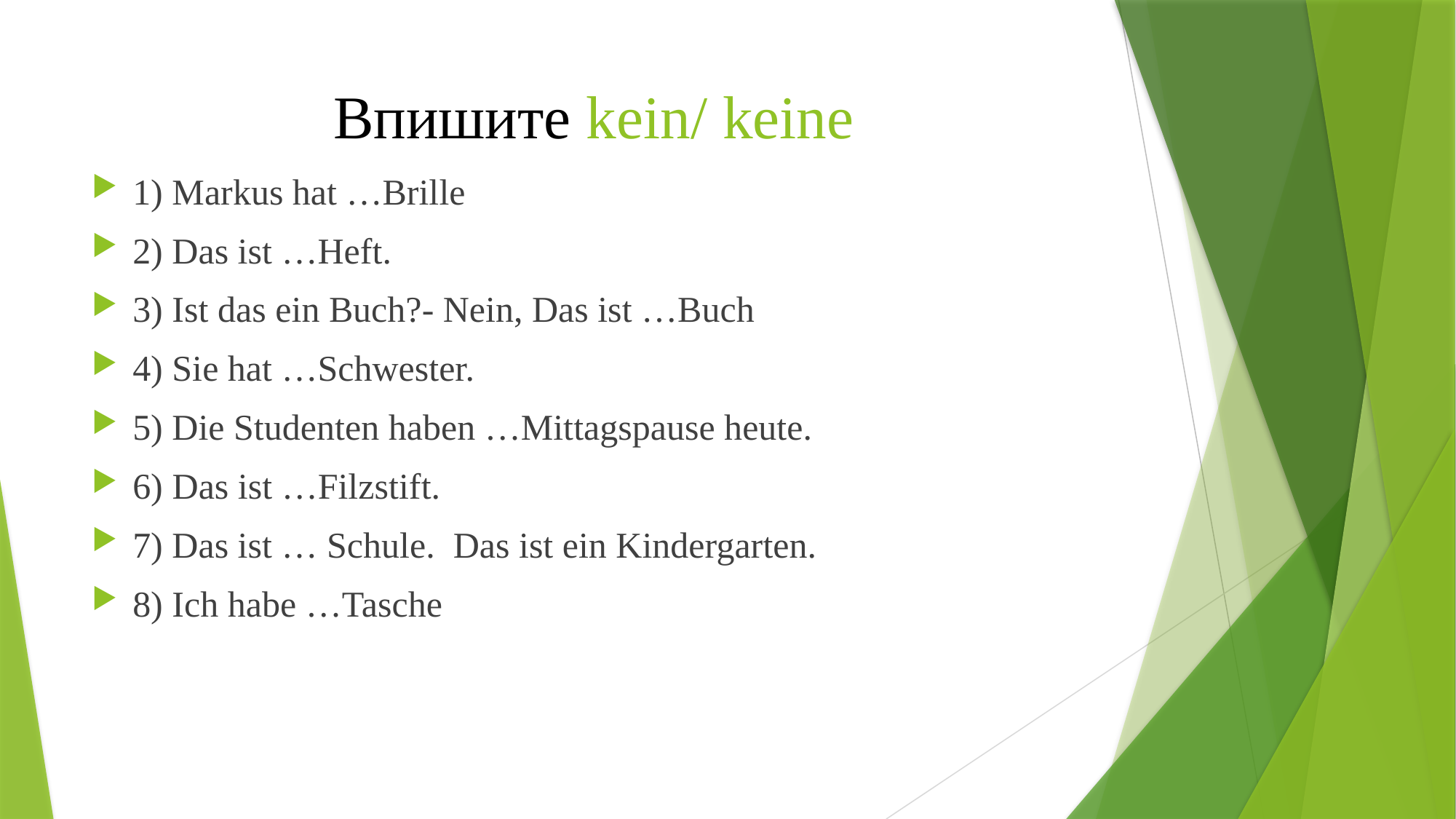

# Впишите kein/ keine
1) Markus hat …Brille
2) Das ist …Heft.
3) Ist das ein Buch?- Nein, Das ist …Buch
4) Sie hat …Schwester.
5) Die Studenten haben …Mittagspause heute.
6) Das ist …Filzstift.
7) Das ist … Schule.  Das ist ein Kindergarten.
8) Ich habe …Tasche